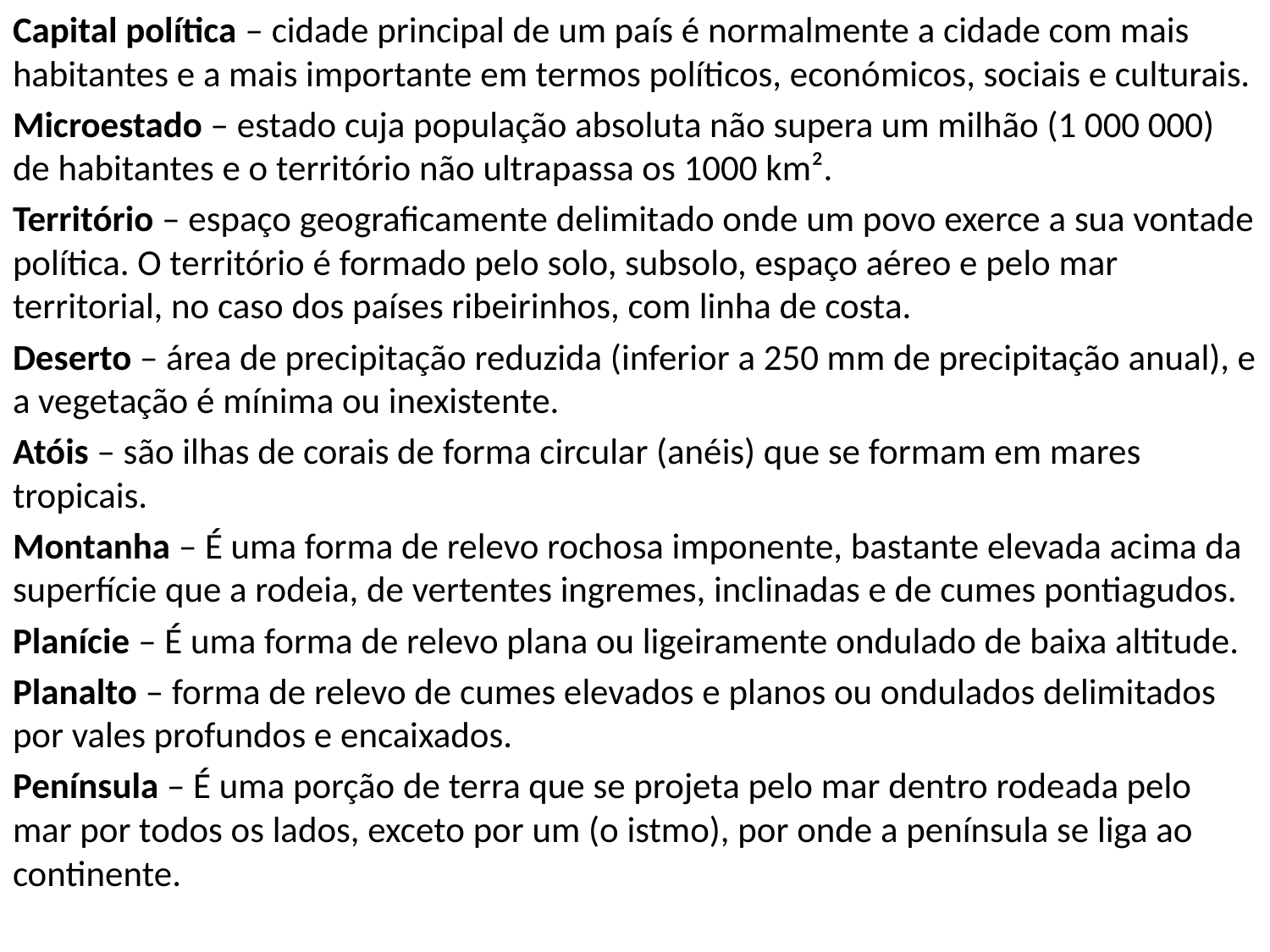

Capital política – cidade principal de um país é normalmente a cidade com mais habitantes e a mais importante em termos políticos, económicos, sociais e culturais.
Microestado – estado cuja população absoluta não supera um milhão (1 000 000) de habitantes e o território não ultrapassa os 1000 km².
Território – espaço geograficamente delimitado onde um povo exerce a sua vontade política. O território é formado pelo solo, subsolo, espaço aéreo e pelo mar territorial, no caso dos países ribeirinhos, com linha de costa.
Deserto – área de precipitação reduzida (inferior a 250 mm de precipitação anual), e a vegetação é mínima ou inexistente.
Atóis – são ilhas de corais de forma circular (anéis) que se formam em mares tropicais.
Montanha – É uma forma de relevo rochosa imponente, bastante elevada acima da superfície que a rodeia, de vertentes ingremes, inclinadas e de cumes pontiagudos.
Planície – É uma forma de relevo plana ou ligeiramente ondulado de baixa altitude.
Planalto – forma de relevo de cumes elevados e planos ou ondulados delimitados por vales profundos e encaixados.
Península – É uma porção de terra que se projeta pelo mar dentro rodeada pelo mar por todos os lados, exceto por um (o istmo), por onde a península se liga ao continente.